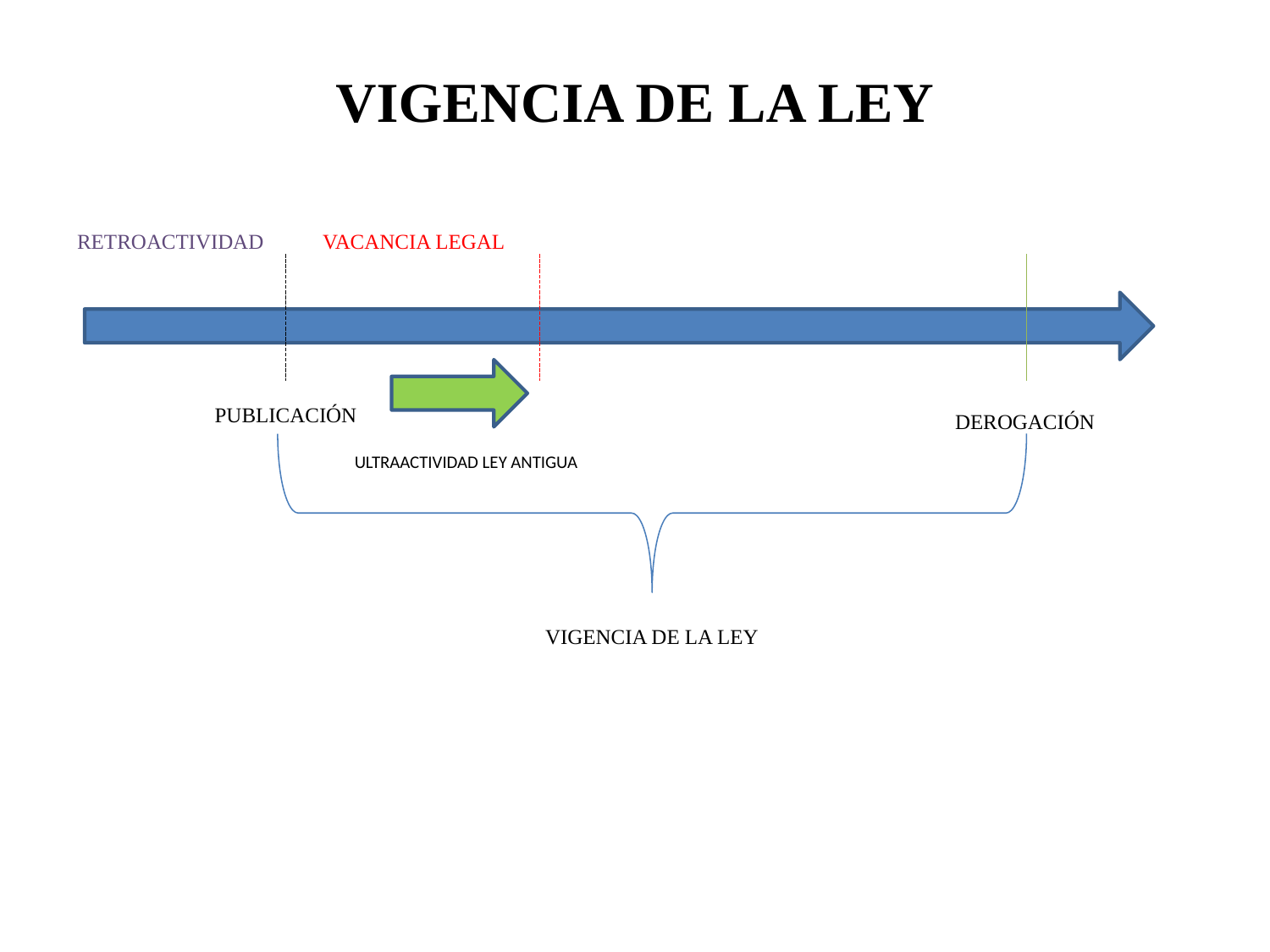

# VIGENCIA DE LA LEY

RETROACTIVIDAD
VACANCIA LEGAL

PUBLICACIÓN
DEROGACIÓN
ULTRAACTIVIDAD LEY ANTIGUA
VIGENCIA DE LA LEY